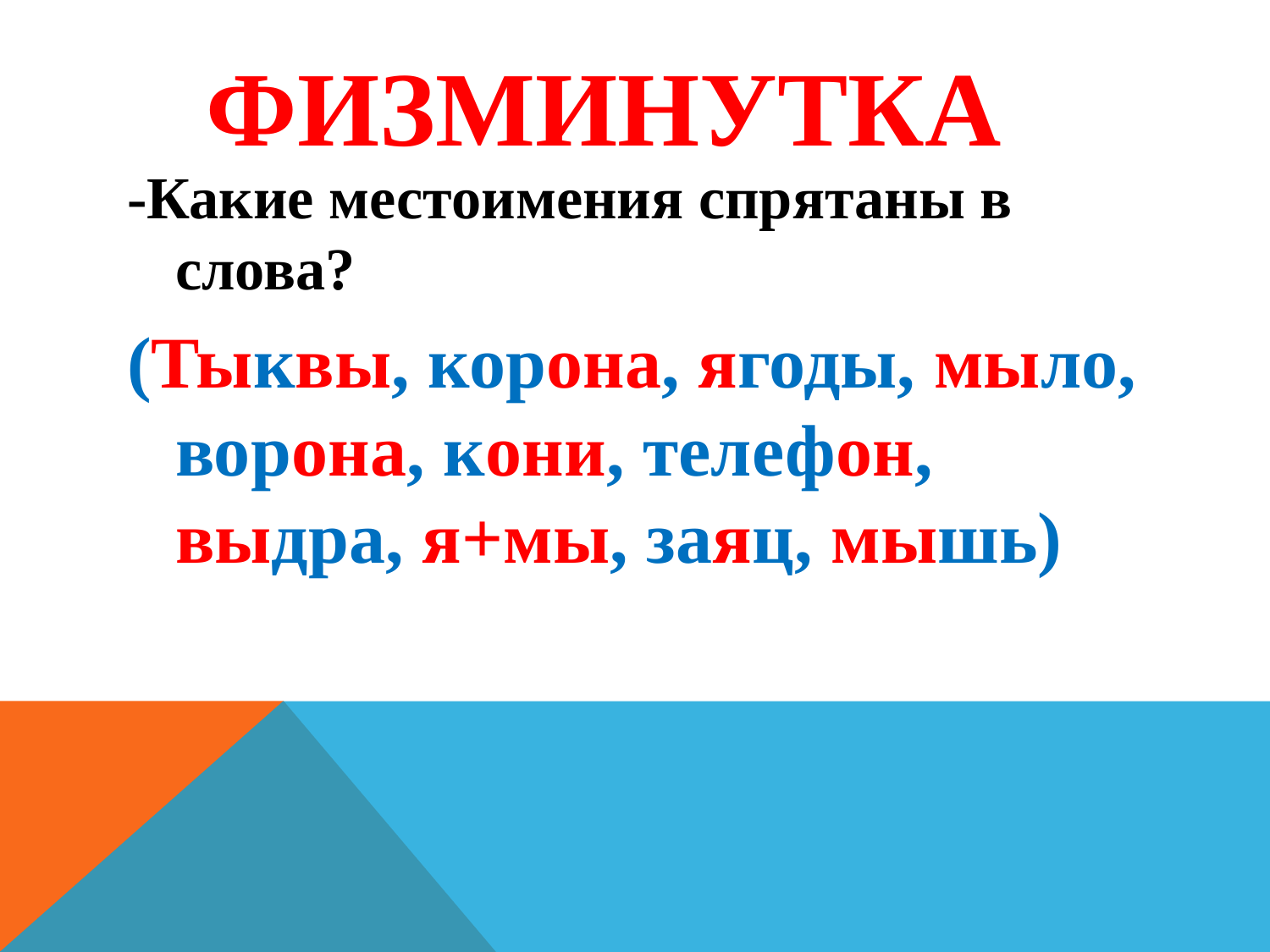

# Физминутка
-Какие местоимения спрятаны в слова?
(Тыквы, корона, ягоды, мыло, ворона, кони, телефон, выдра, я+мы, заяц, мышь)